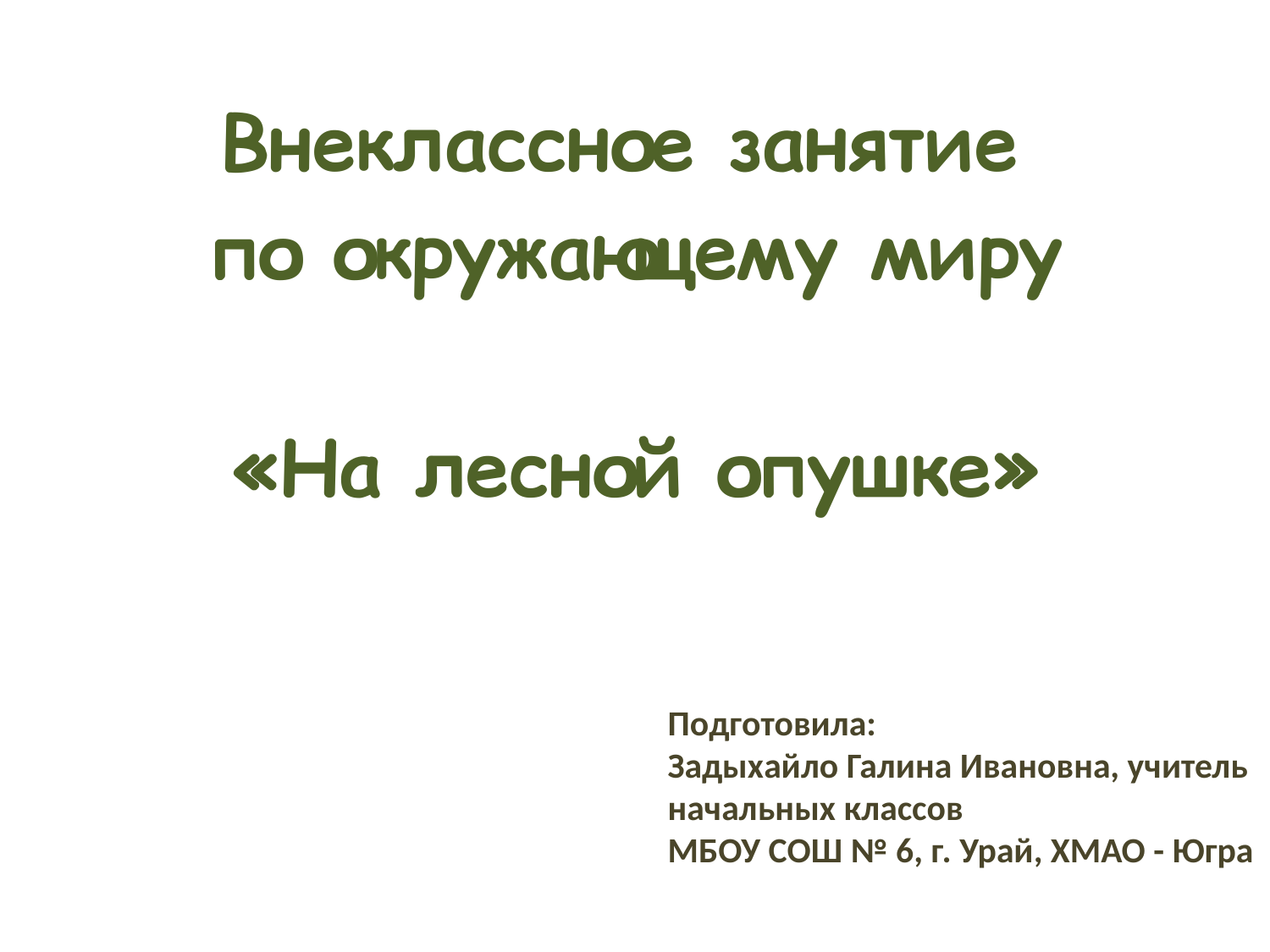

Внеклассное занятие
по окружающему миру

«На лесной опушке»
# Подготовила: Задыхайло Галина Ивановна, учитель начальных классов МБОУ СОШ № 6, г. Урай, ХМАО - Югра